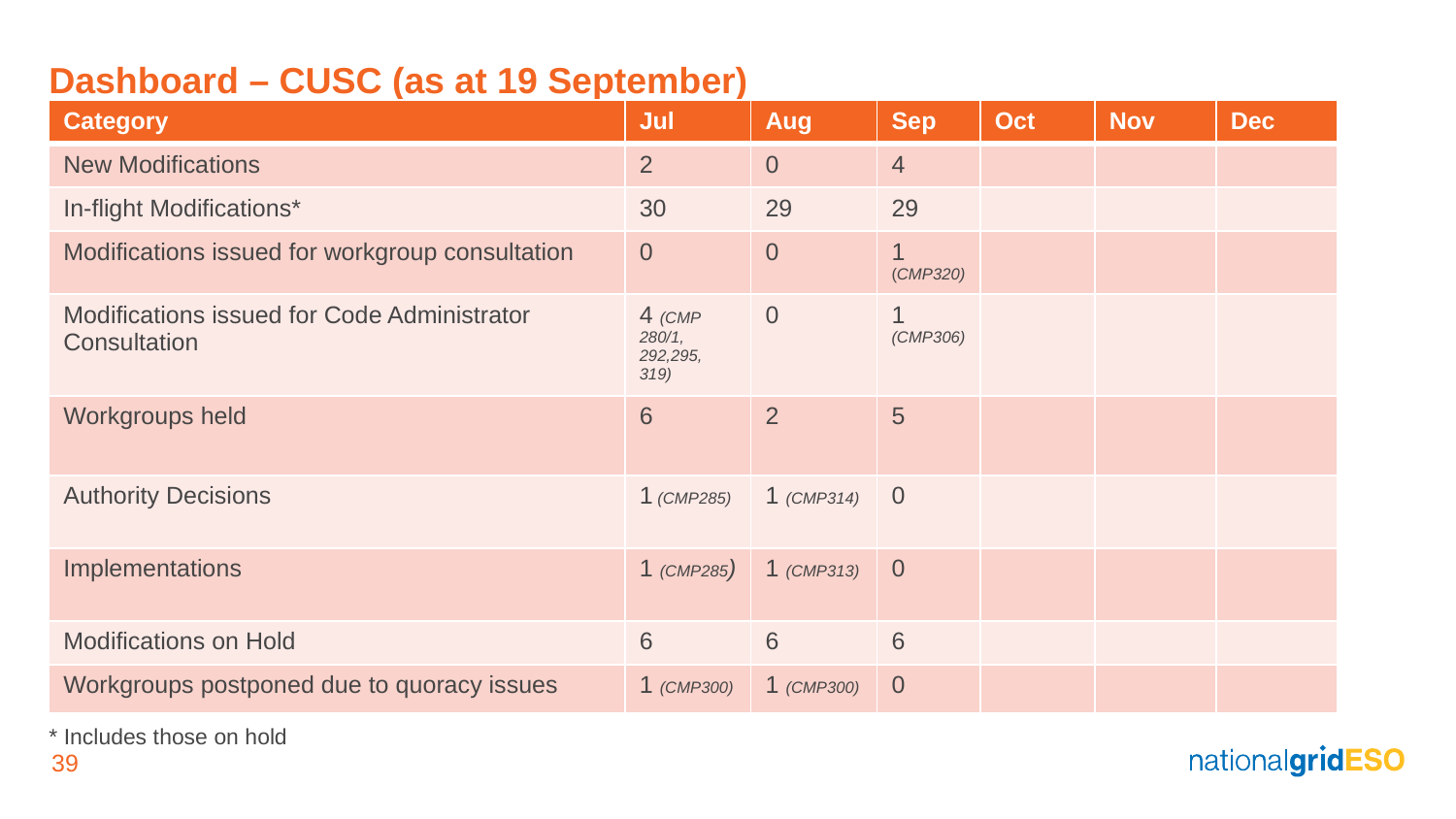

Dashboard – CUSC (as at 19 September)
| Category | Jul | Aug | Sep | Oct | Nov | Dec |
| --- | --- | --- | --- | --- | --- | --- |
| New Modifications | 2 | 0 | 4 |  |  |  |
| In-flight Modifications\* | 30 | 29 | 29 |  |  |  |
| Modifications issued for workgroup consultation | 0 | 0 | 1 (CMP320) |  |  |  |
| Modifications issued for Code Administrator Consultation | 4 (CMP 280/1, 292,295, 319) | 0 | 1 (CMP306) |  |  |  |
| Workgroups held | 6 | 2 | 5 |  |  |  |
| Authority Decisions | 1 (CMP285) | 1 (CMP314) | 0 |  |  |  |
| Implementations | 1 (CMP285) | 1 (CMP313) | 0 |  |  |  |
| Modifications on Hold | 6 | 6 | 6 |  |  |  |
| Workgroups postponed due to quoracy issues | 1 (CMP300) | 1 (CMP300) | 0 |  |  |  |
* Includes those on hold